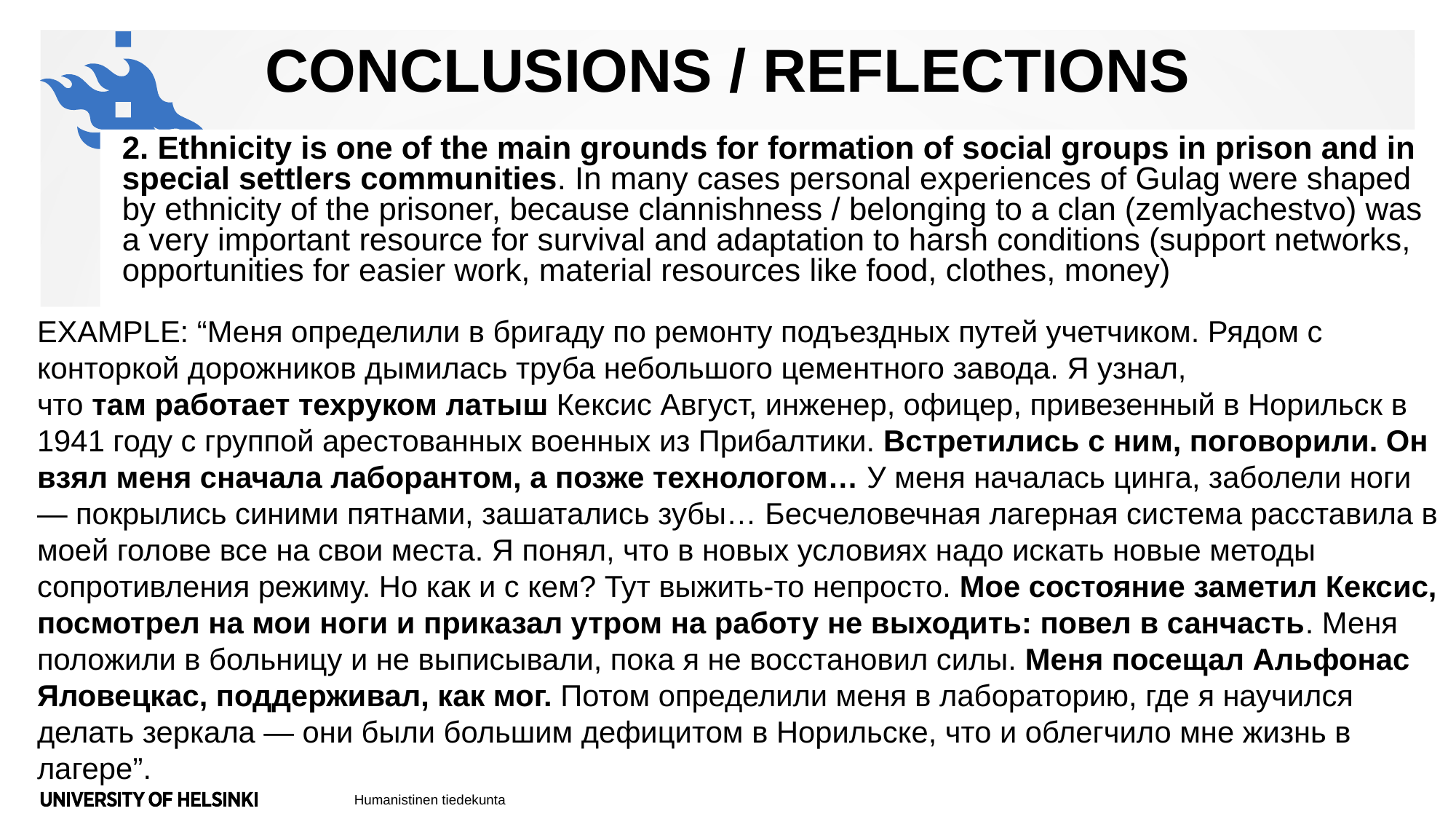

# Conclusions / reflections
2. Ethnicity is one of the main grounds for formation of social groups in prison and in special settlers communities. In many cases personal experiences of Gulag were shaped by ethnicity of the prisoner, because clannishness / belonging to a clan (zemlyachestvo) was a very important resource for survival and adaptation to harsh conditions (support networks, opportunities for easier work, material resources like food, clothes, money)
EXAMPLE: “Меня определили в бригаду по ремонту подъездных путей учетчиком. Рядом с конторкой дорожников дымилась труба небольшого цементного завода. Я узнал,
что там работает техруком латыш Кексис Август, инженер, офицер, привезенный в Норильск в 1941 году с группой арестованных военных из Прибалтики. Встретились с ним, поговорили. Он взял меня сначала лаборантом, а позже технологом… У меня началась цинга, заболели ноги — покрылись синими пятнами, зашатались зубы… Бесчеловечная лагерная система расставила в моей голове все на свои места. Я понял, что в новых условиях надо искать новые методы сопротивления режиму. Но как и с кем? Тут выжить-то непросто. Мое состояние заметил Кексис, посмотрел на мои ноги и приказал утром на работу не выходить: повел в санчасть. Меня положили в больницу и не выписывали, пока я не восстановил силы. Меня посещал Альфонас Яловецкас, поддерживал, как мог. Потом определили меня в лабораторию, где я научился делать зеркала — они были большим дефицитом в Норильске, что и облегчило мне жизнь в лагере”.